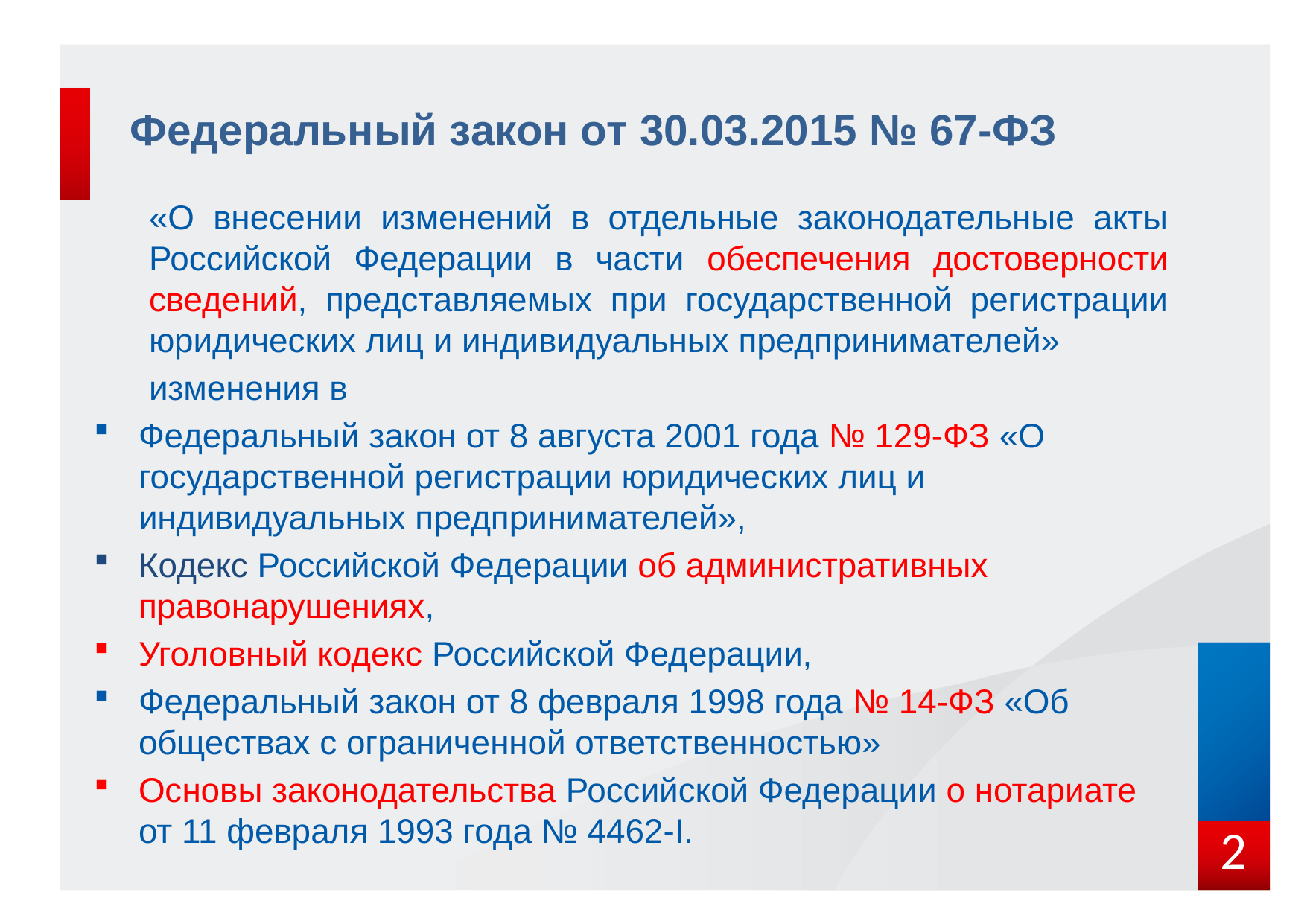

# Федеральный закон от 30.03.2015 № 67-ФЗ
«О внесении изменений в отдельные законодательные акты Российской Федерации в части обеспечения достоверности сведений, представляемых при государственной регистрации юридических лиц и индивидуальных предпринимателей»
изменения в
Федеральный закон от 8 августа 2001 года № 129-ФЗ «О государственной регистрации юридических лиц и индивидуальных предпринимателей»,
Кодекс Российской Федерации об административных правонарушениях,
Уголовный кодекс Российской Федерации,
Федеральный закон от 8 февраля 1998 года № 14-ФЗ «Об обществах с ограниченной ответственностью»
Основы законодательства Российской Федерации о нотариате от 11 февраля 1993 года № 4462-I.

2